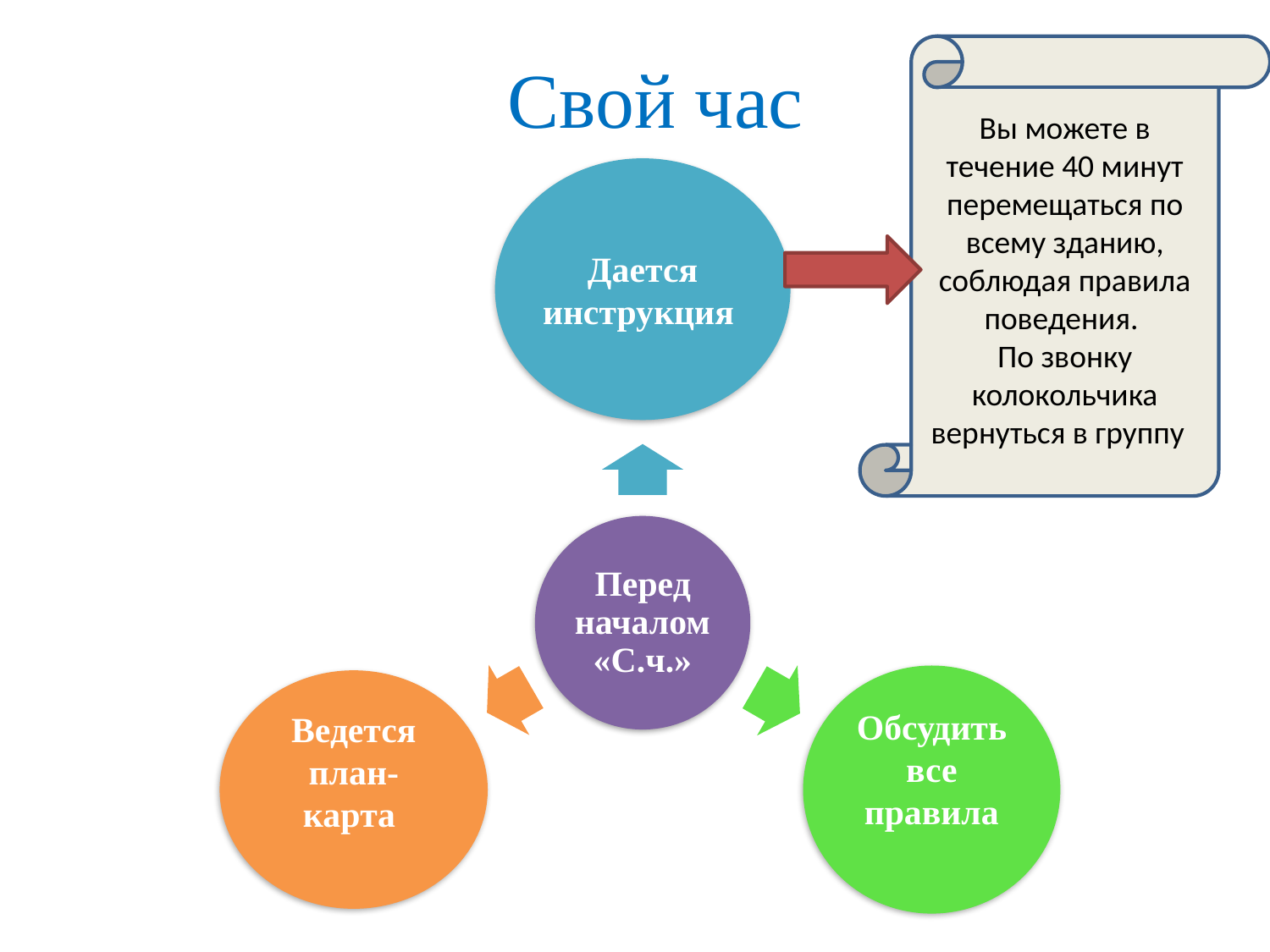

# Свой час
Вы можете в течение 40 минут перемещаться по всему зданию, соблюдая правила поведения.
По звонку колокольчика вернуться в группу
Перед началом «С.ч.»

Дается инструкция

Обсудить все правила

Ведется план-карта